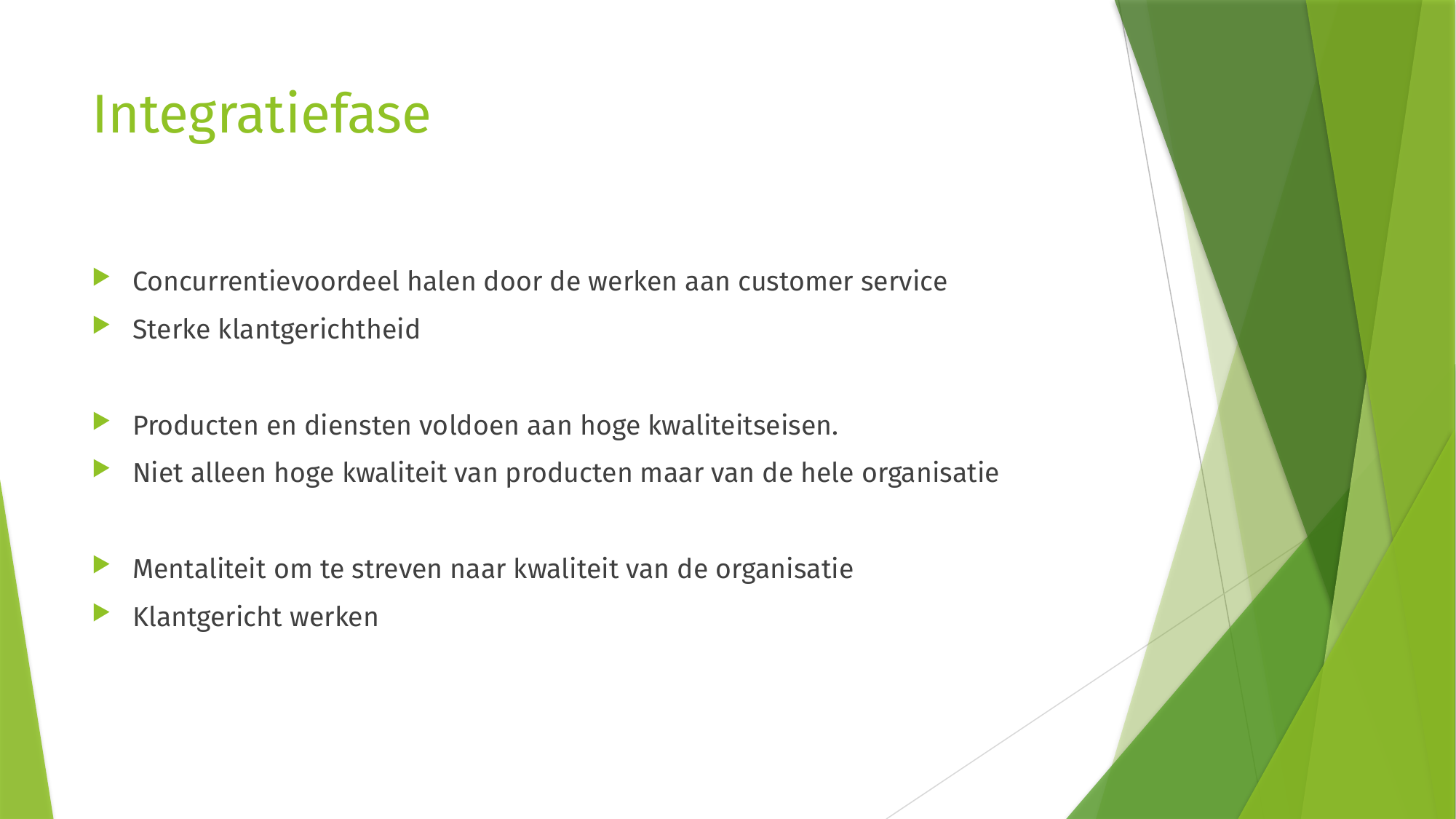

# Integratiefase
Concurrentievoordeel halen door de werken aan customer service
Sterke klantgerichtheid

Producten en diensten voldoen aan hoge kwaliteitseisen.
Niet alleen hoge kwaliteit van producten maar van de hele organisatie

Mentaliteit om te streven naar kwaliteit van de organisatie
Klantgericht werken